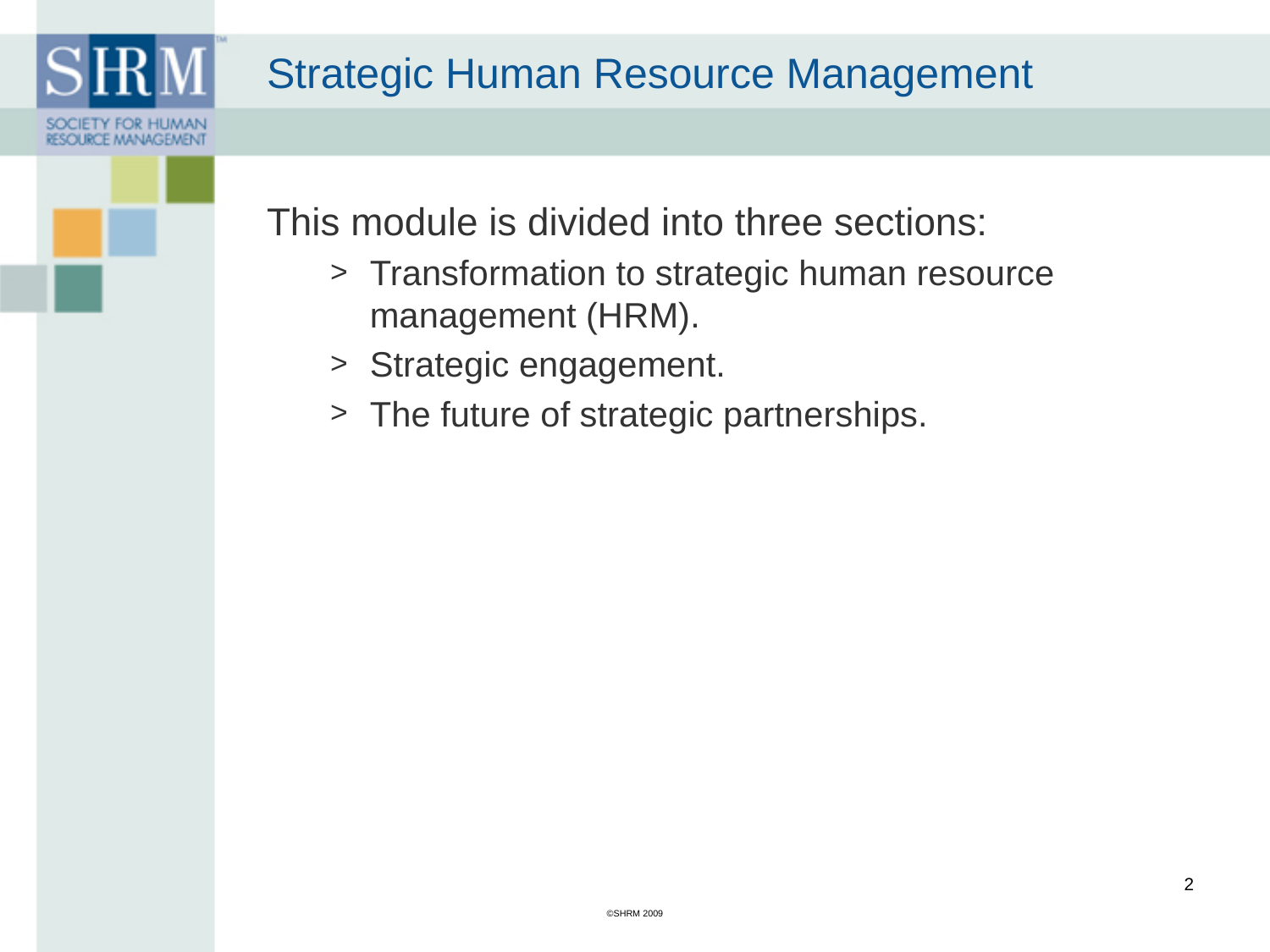

# Strategic Human Resource Management
This module is divided into three sections:
Transformation to strategic human resource management (HRM).
Strategic engagement.
The future of strategic partnerships.
2
©SHRM 2009